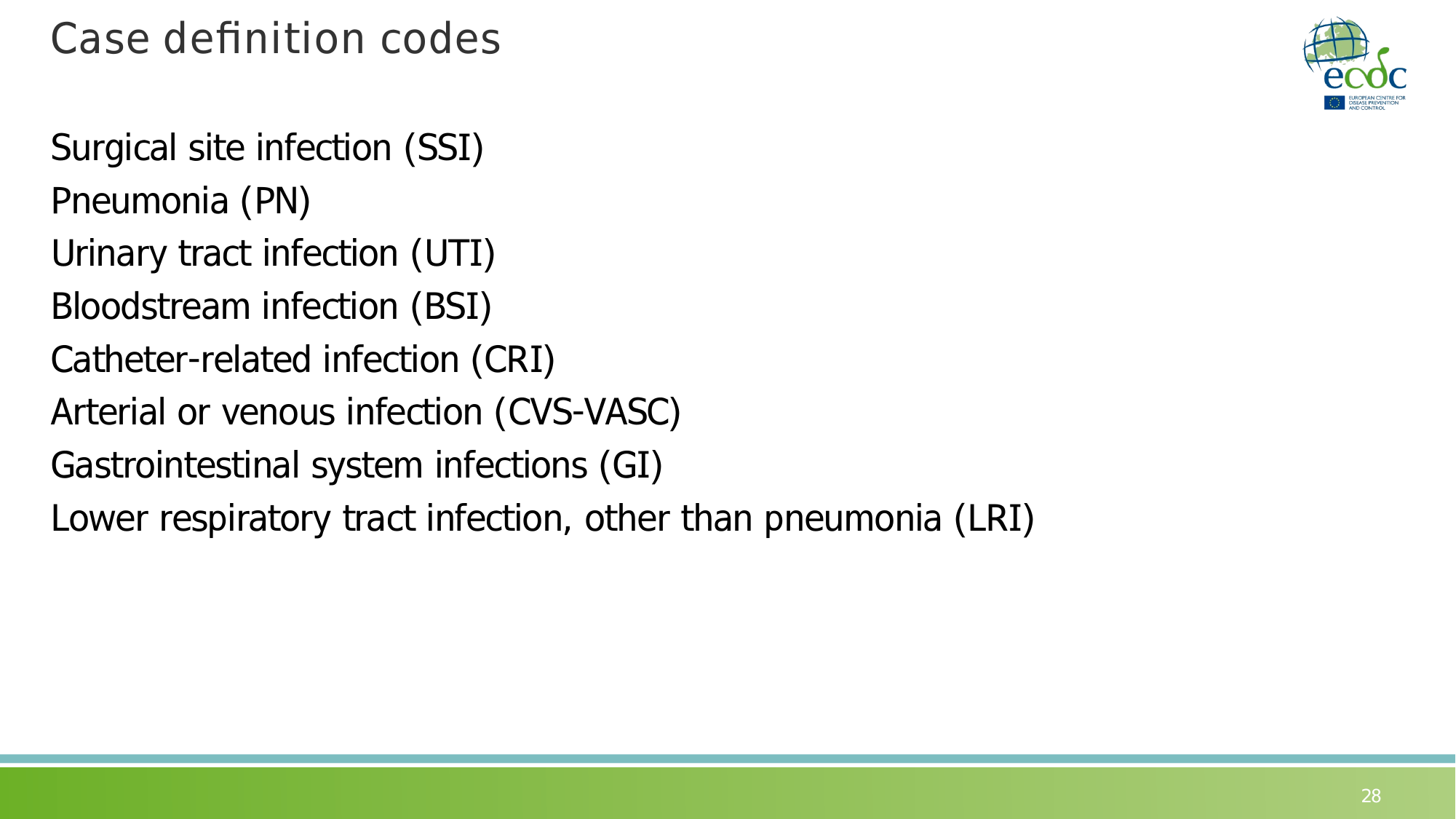

# Case definition codes
Surgical site infection (SSI)
Pneumonia (PN)
Urinary tract infection (UTI)
Bloodstream infection (BSI)
Catheter-related infection (CRI)
Arterial or venous infection (CVS-VASC)
Gastrointestinal system infections (GI)
Lower respiratory tract infection, other than pneumonia (LRI)

28